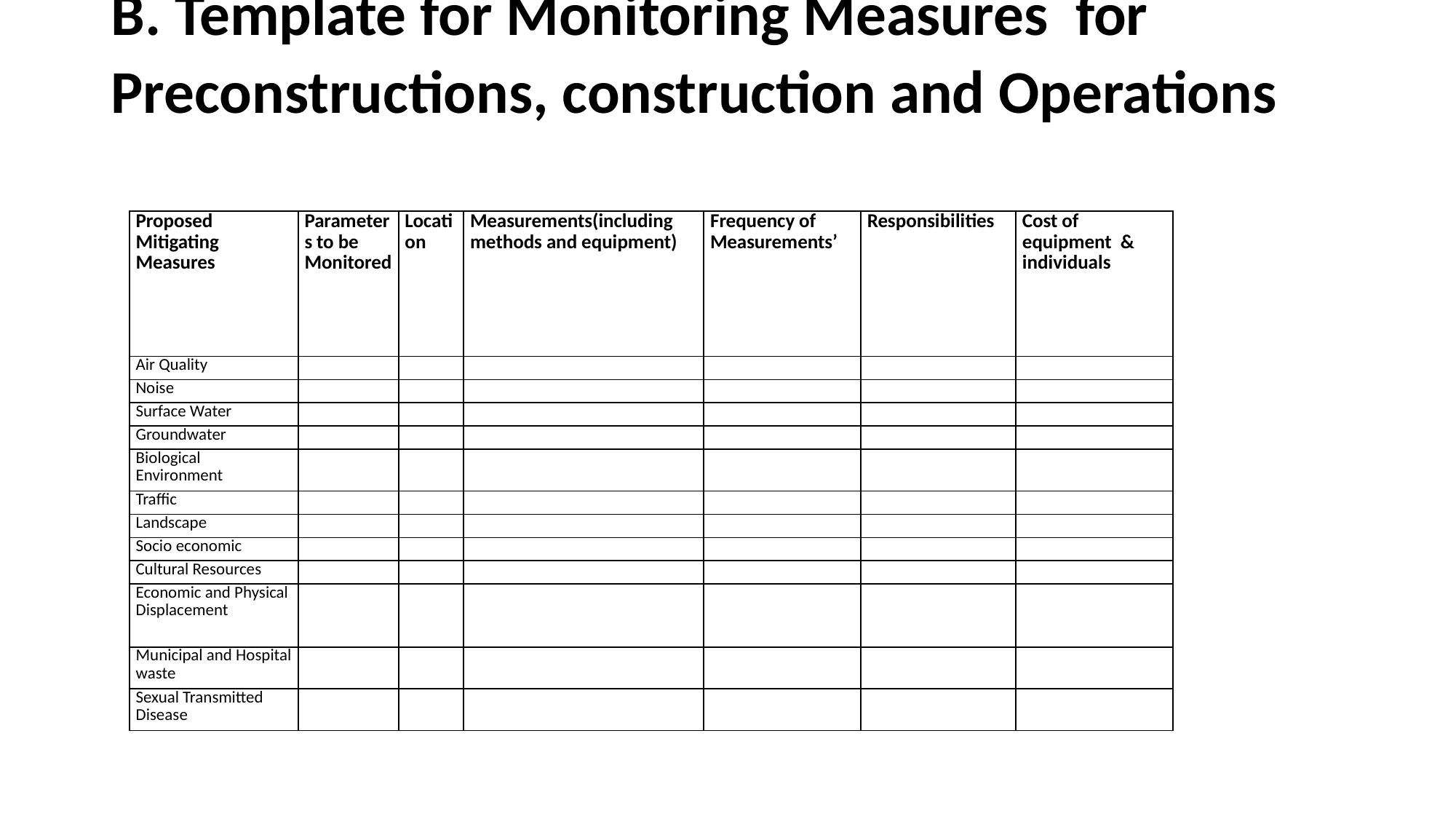

# B. Template for Monitoring Measures  for Preconstructions, construction and Operations
| Proposed Mitigating Measures | Parameters to be Monitored | Location | Measurements(including methods and equipment) | Frequency of Measurements’ | Responsibilities | Cost of equipment & individuals |
| --- | --- | --- | --- | --- | --- | --- |
| Air Quality |  |  |  |  |  |  |
| Noise |  |  |  |  |  |  |
| Surface Water |  |  |  |  |  |  |
| Groundwater |  |  |  |  |  |  |
| Biological Environment |  |  |  |  |  |  |
| Traffic |  |  |  |  |  |  |
| Landscape |  |  |  |  |  |  |
| Socio economic |  |  |  |  |  |  |
| Cultural Resources |  |  |  |  |  |  |
| Economic and Physical Displacement |  |  |  |  |  |  |
| Municipal and Hospital waste |  |  |  |  |  |  |
| Sexual Transmitted Disease |  |  |  |  |  |  |